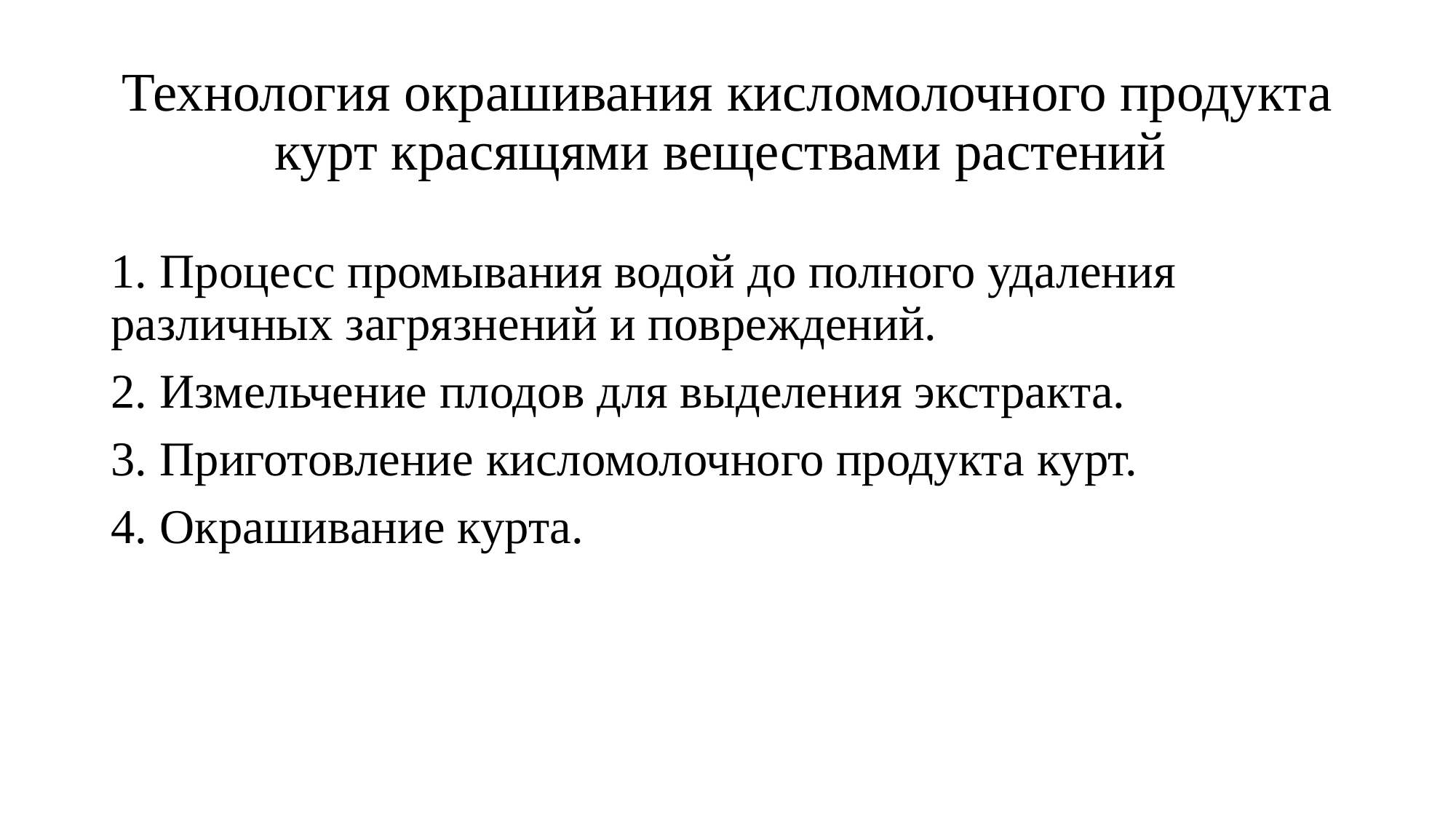

# Технология окрашивания кисломолочного продукта курт красящями веществами растений
1. Процесс промывания водой до полного удаления различных загрязнений и повреждений.
2. Измельчение плодов для выделения экстракта.
3. Приготовление кисломолочного продукта курт.
4. Окрашивание курта.